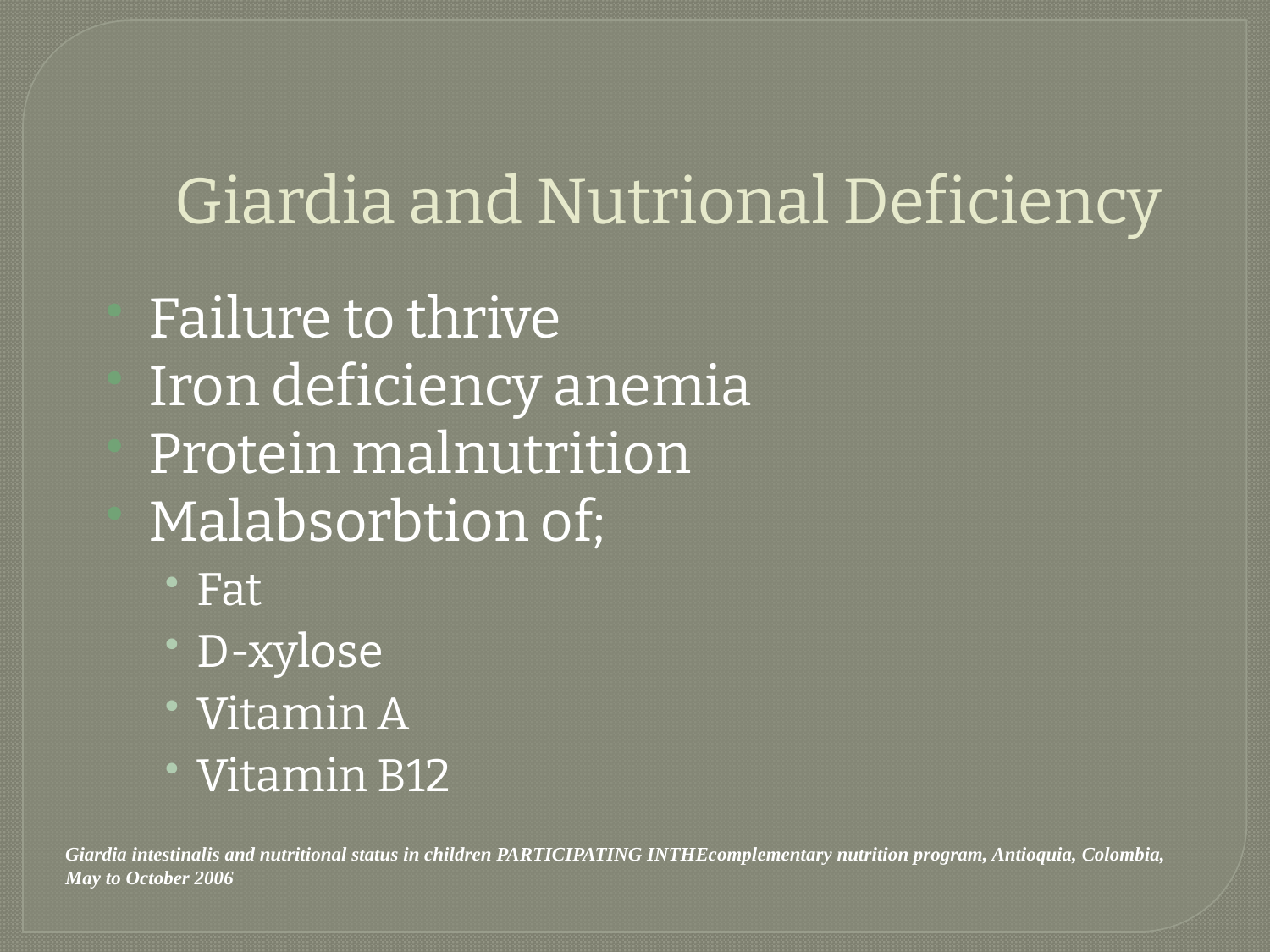

# Giardia and Nutrional Deficiency
Failure to thrive
Iron deficiency anemia
Protein malnutrition
Malabsorbtion of;
Fat
D-xylose
Vitamin A
Vitamin B12
Giardia intestinalis and nutritional status in children PARTICIPATING INTHEcomplementary nutrition program, Antioquia, Colombia, May to October 2006